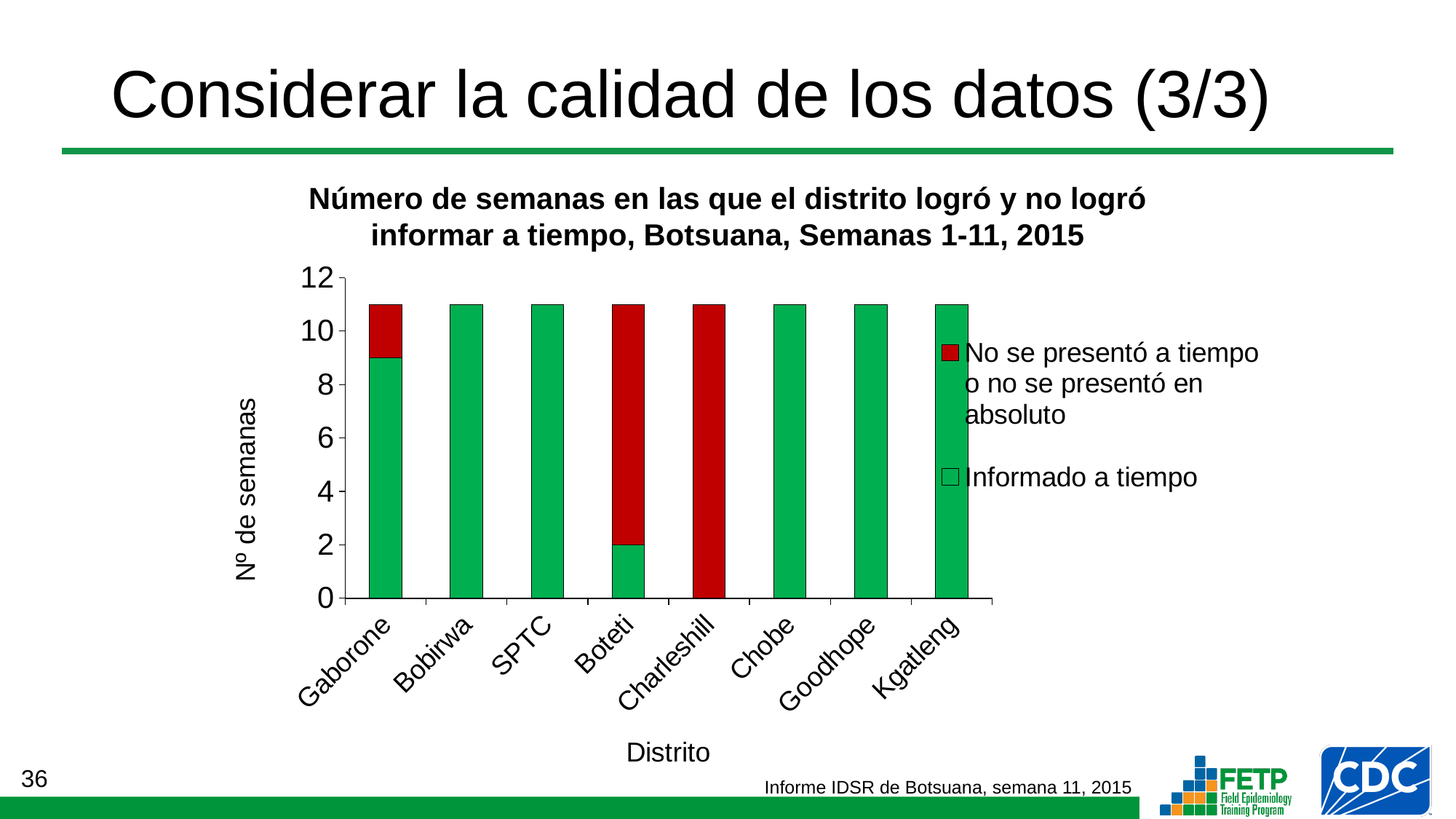

# Considerar la calidad de los datos (3/3)
Número de semanas en las que el distrito logró y no logró informar a tiempo, Botsuana, Semanas 1-11, 2015

### Chart

| Category | Informado a tiempo | No se presentó a tiempo o no se presentó en absoluto |
|---|---|---|
| Gaborone | 9.0 | 2.0 |
| Bobirwa | 11.0 | 0.0 |
| SPTC | 11.0 | 0.0 |
| Boteti | 2.0 | 9.0 |
| Charleshill | 0.0 | 11.0 |
| Chobe | 11.0 | 0.0 |
| Goodhope | 11.0 | 0.0 |
| Kgatleng | 11.0 | 0.0 |
Informe IDSR de Botsuana, semana 11, 2015